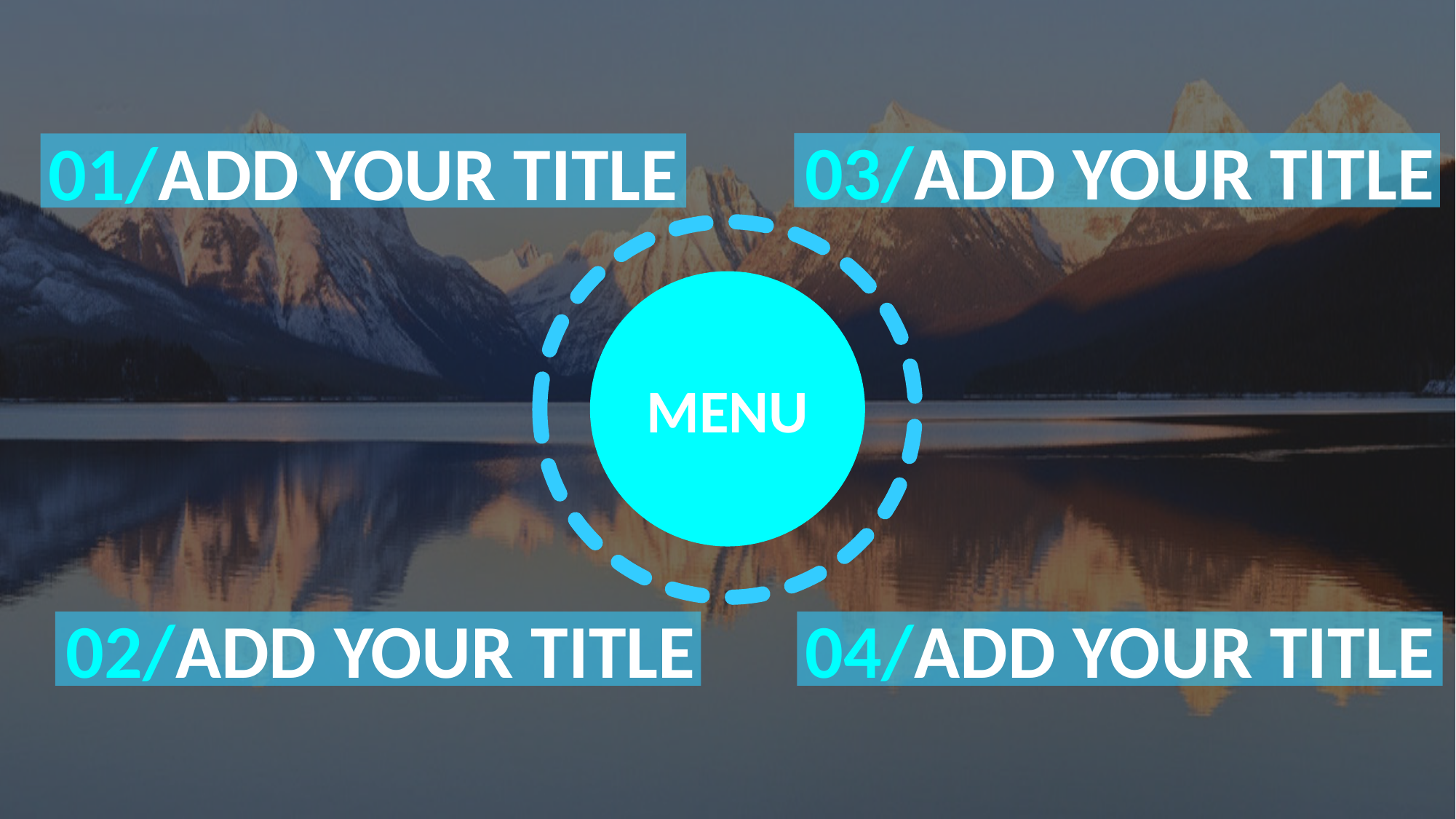

03/ADD YOUR TITLE
01/ADD YOUR TITLE

MENU
02/ADD YOUR TITLE
04/ADD YOUR TITLE